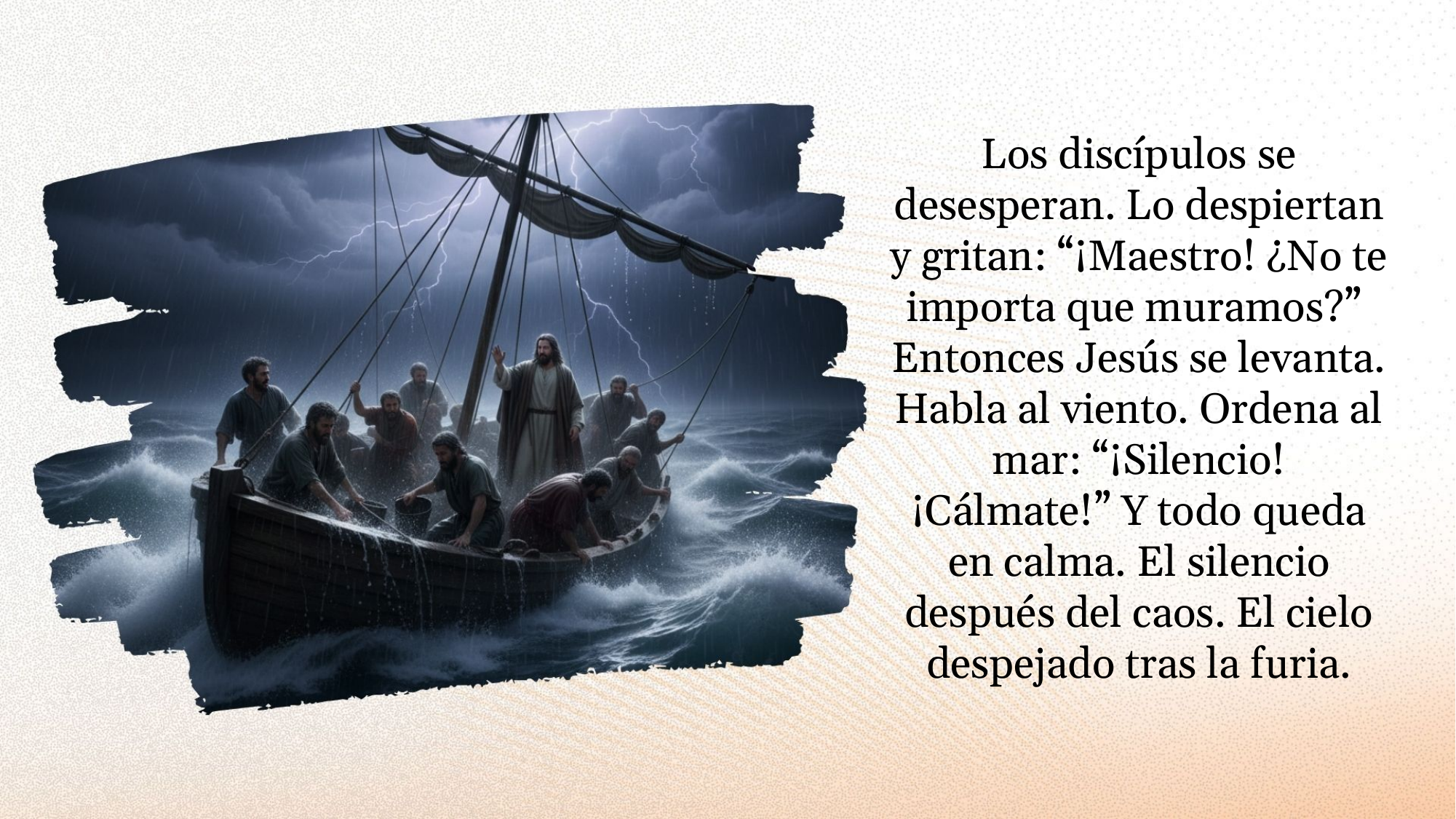

Los discípulos se desesperan. Lo despiertan y gritan: “¡Maestro! ¿No te importa que muramos?”
Entonces Jesús se levanta. Habla al viento. Ordena al mar: “¡Silencio! ¡Cálmate!” Y todo queda en calma. El silencio después del caos. El cielo despejado tras la furia.